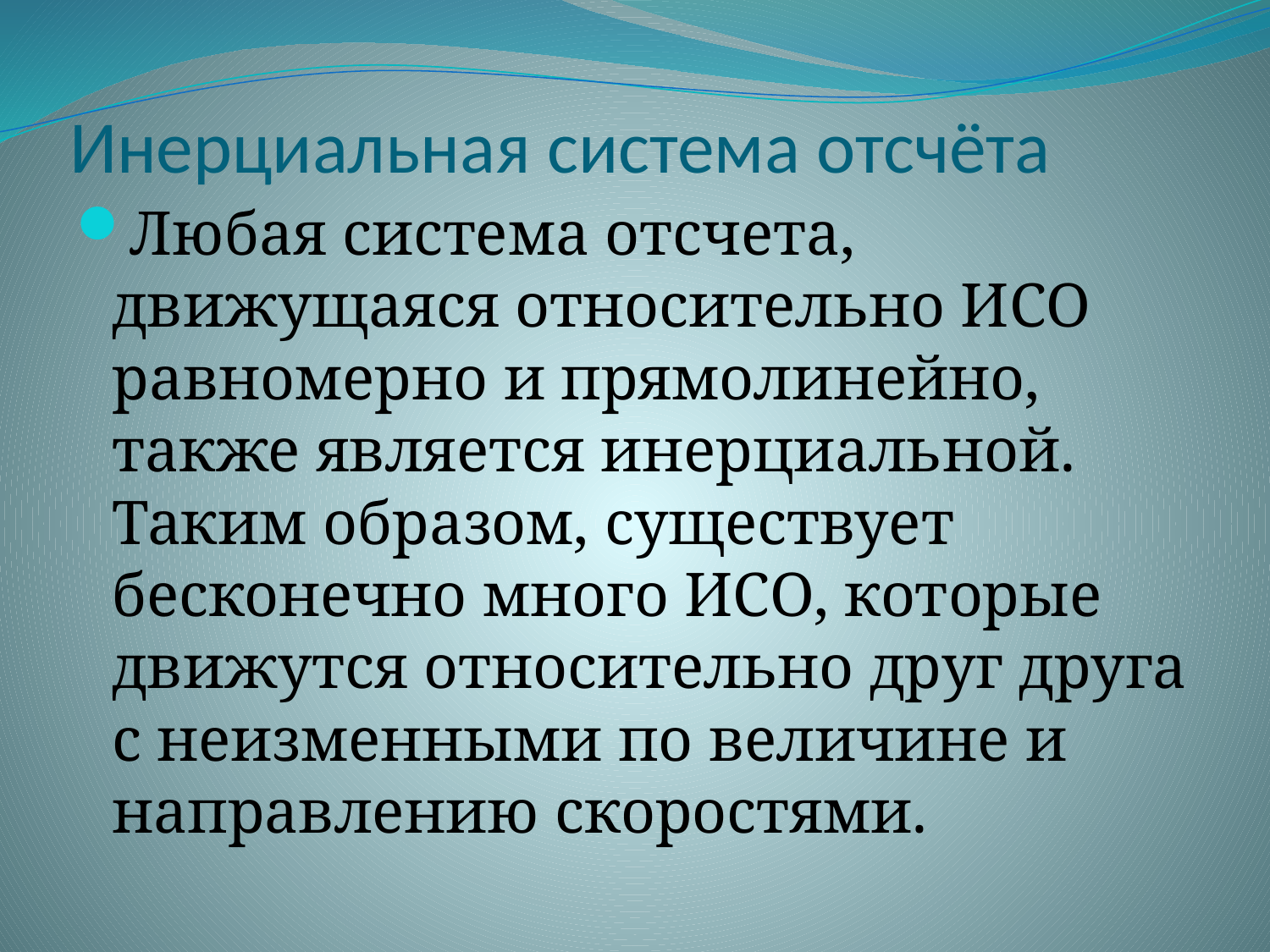

# Инерциальная система отсчёта
Любая система отсчета, движущаяся относительно ИСО равномерно и прямолинейно, также является инерциальной. Таким образом, существует бесконечно много ИСО, которые движутся относительно друг друга с неизменными по величине и направлению скоростями.